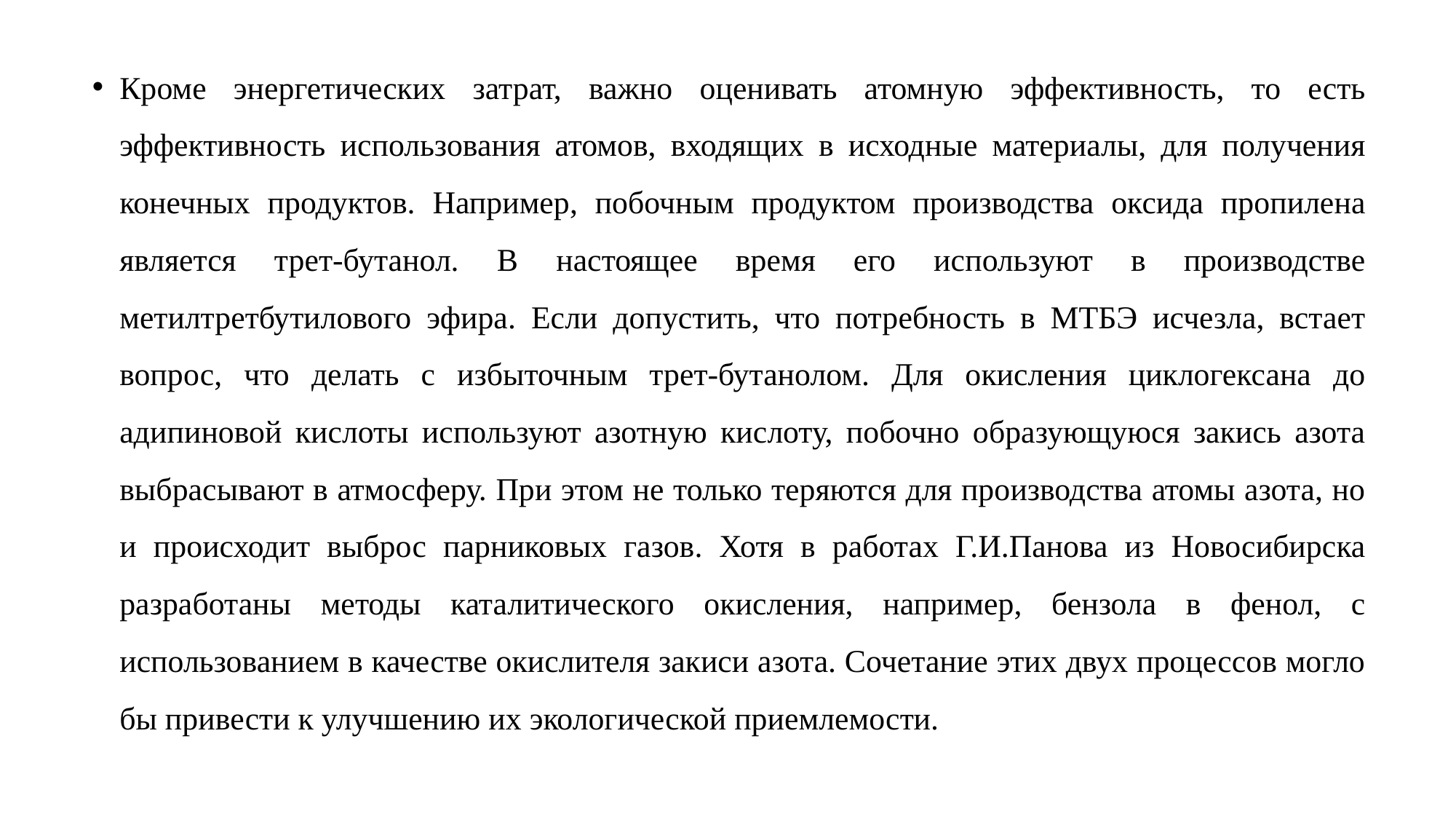

Кроме энергетических затрат, важно оценивать атомную эффективность, то есть эффективность использования атомов, входящих в исходные материалы, для получения конечных продуктов. Например, побочным продуктом производства оксида пропилена является трет-бутанол. В настоящее время его используют в производстве метилтретбутилового эфира. Если допустить, что потребность в МТБЭ исчезла, встает вопрос, что делать с избыточным трет-бутанолом. Для окисления циклогексана до адипиновой кислоты используют азотную кислоту, побочно образующуюся закись азота выбрасывают в атмосферу. При этом не только теряются для производства атомы азота, но и происходит выброс парниковых газов. Хотя в работах Г.И.Панова из Новосибирска разработаны методы каталитического окисления, например, бензола в фенол, с использованием в качестве окислителя закиси азота. Сочетание этих двух процессов могло бы привести к улучшению их экологической приемлемости.